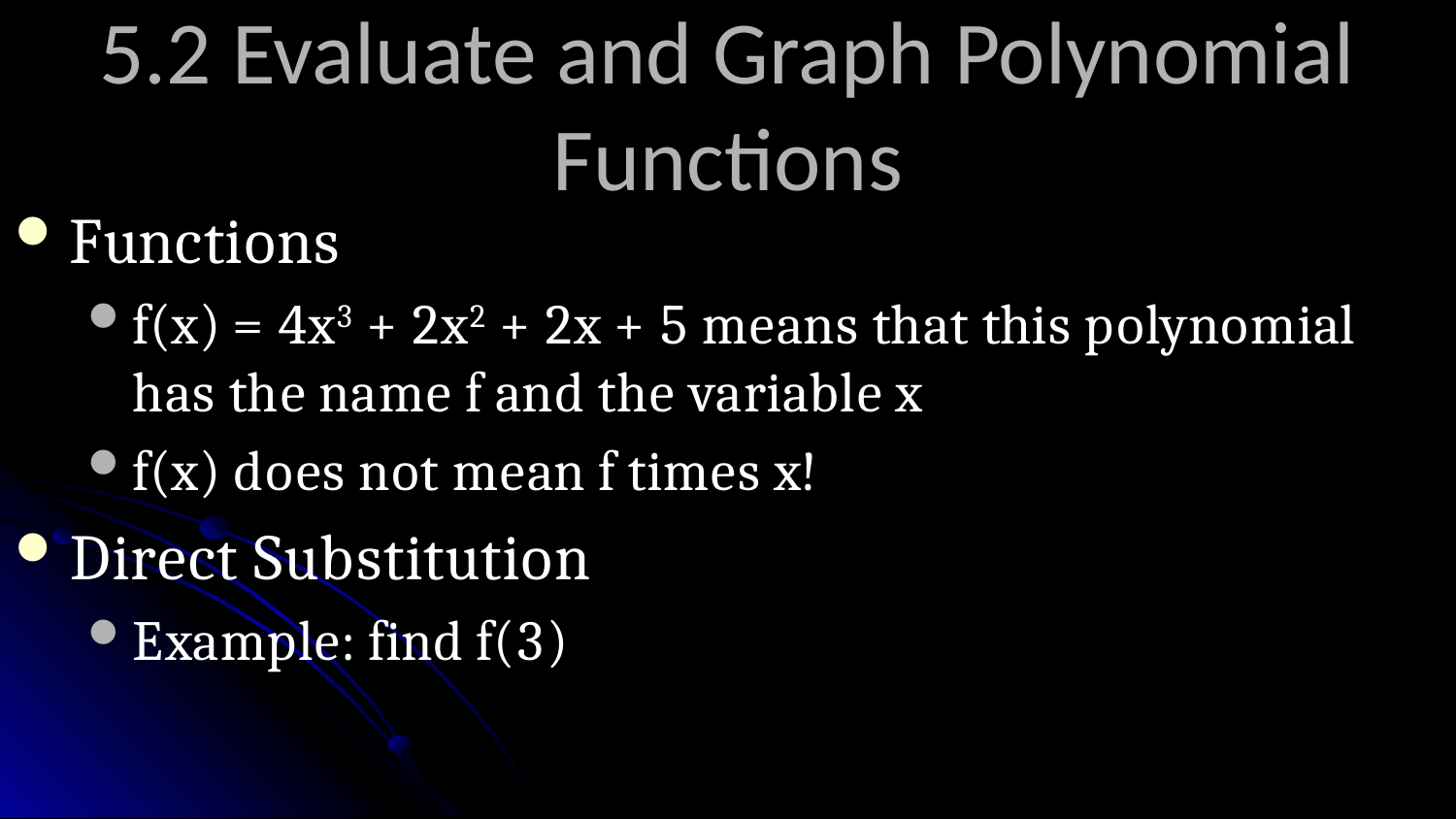

# 5.2 Evaluate and Graph Polynomial Functions
Functions
f(x) = 4x3 + 2x2 + 2x + 5 means that this polynomial has the name f and the variable x
f(x) does not mean f times x!
Direct Substitution
Example: find f(3)